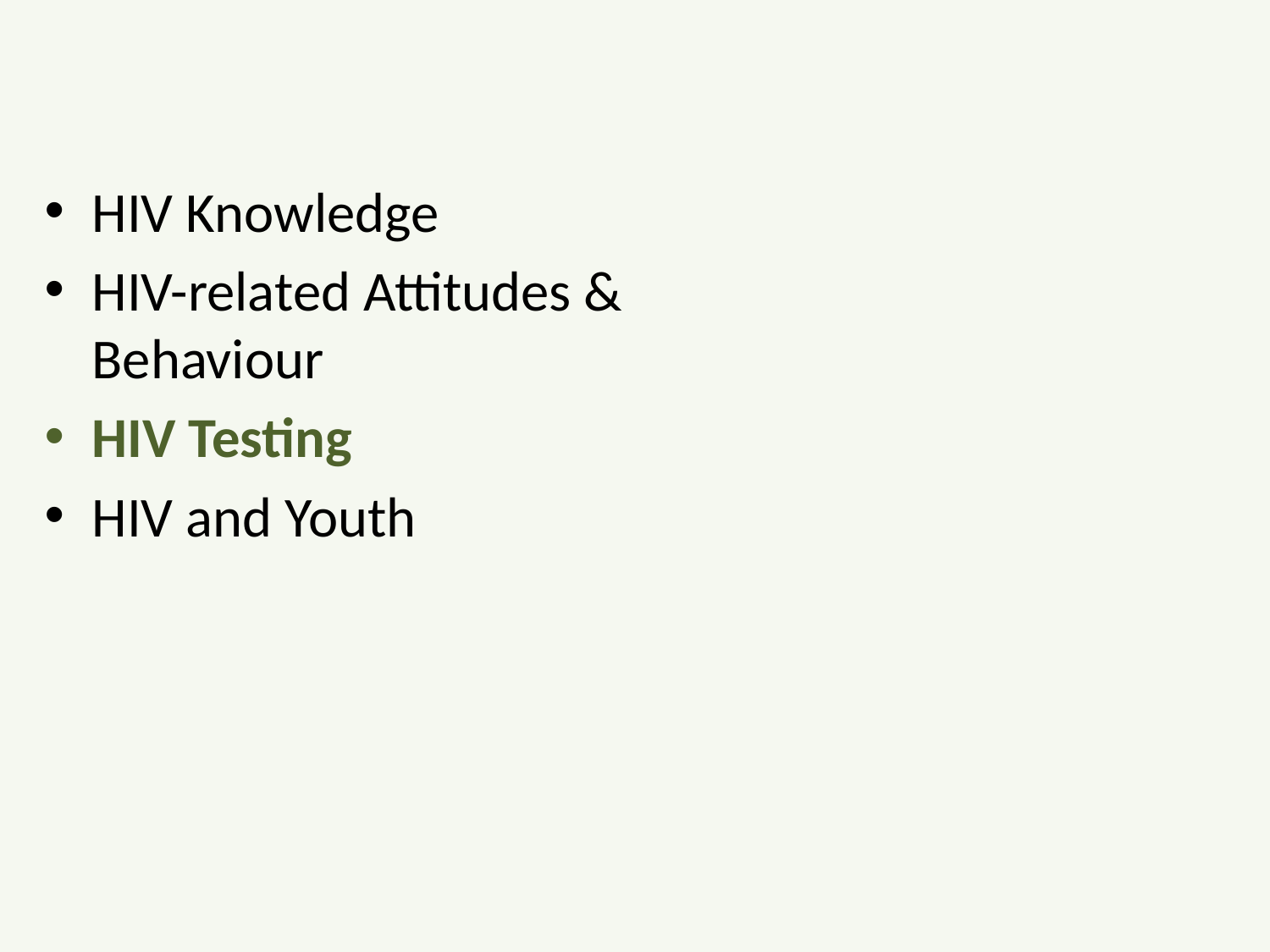

HIV Knowledge
HIV-related Attitudes & Behaviour
HIV Testing
HIV and Youth